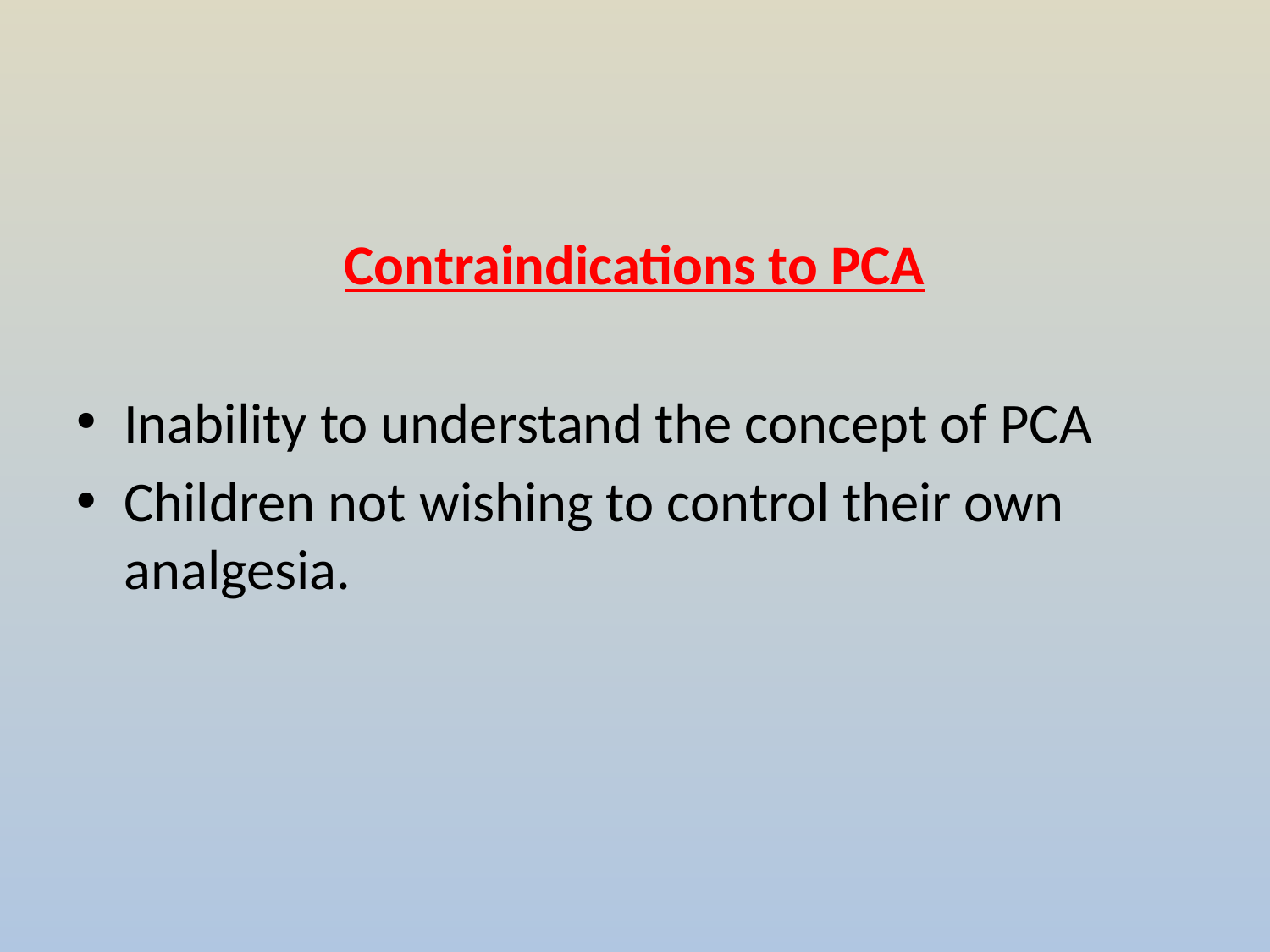

Contraindications to PCA

Inability to understand the concept of PCA
Children not wishing to control their own analgesia.